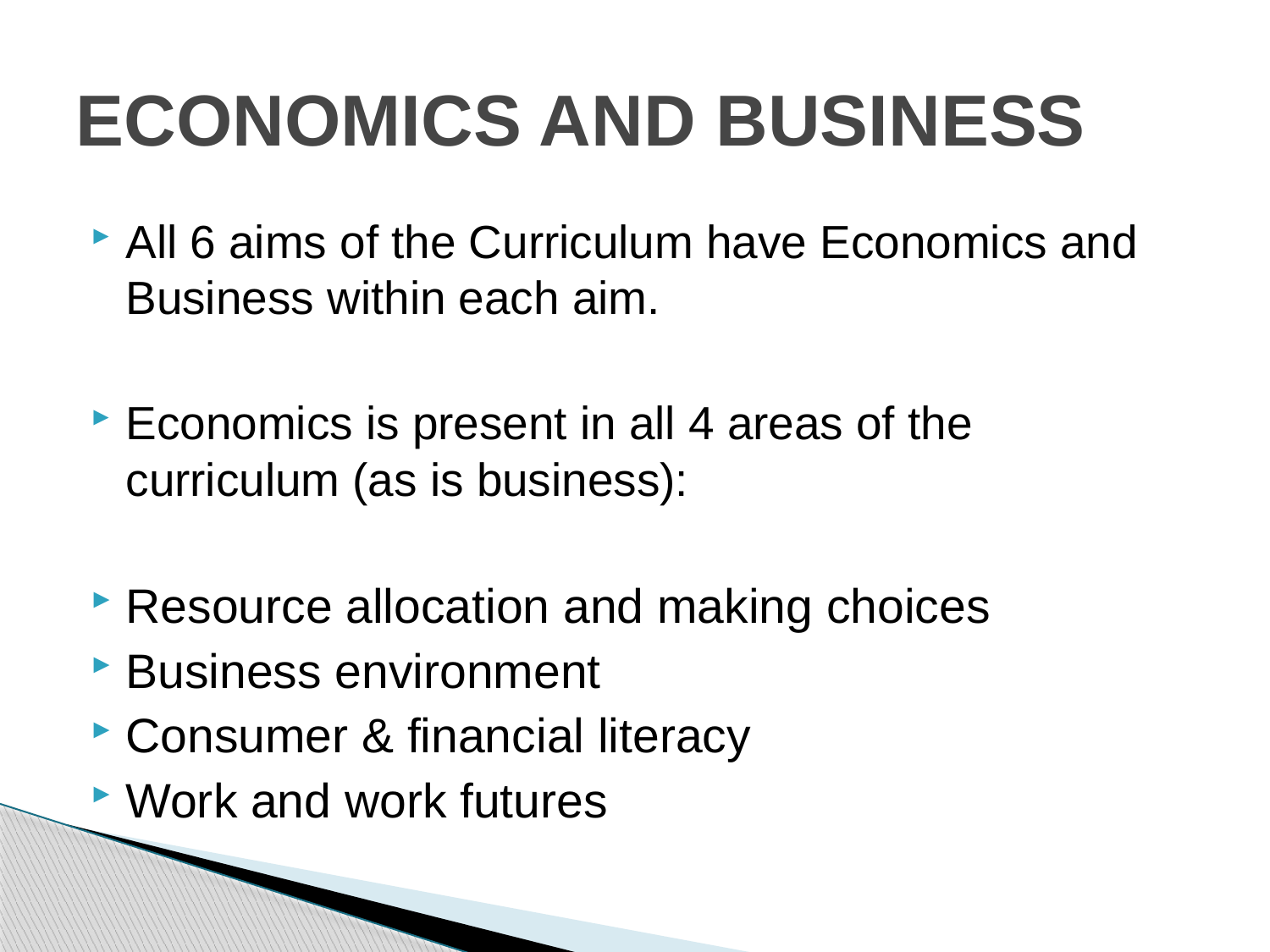

# ECONOMICS AND BUSINESS
All 6 aims of the Curriculum have Economics and Business within each aim.

Economics is present in all 4 areas of the curriculum (as is business):

Resource allocation and making choices
Business environment
Consumer & financial literacy
Work and work futures